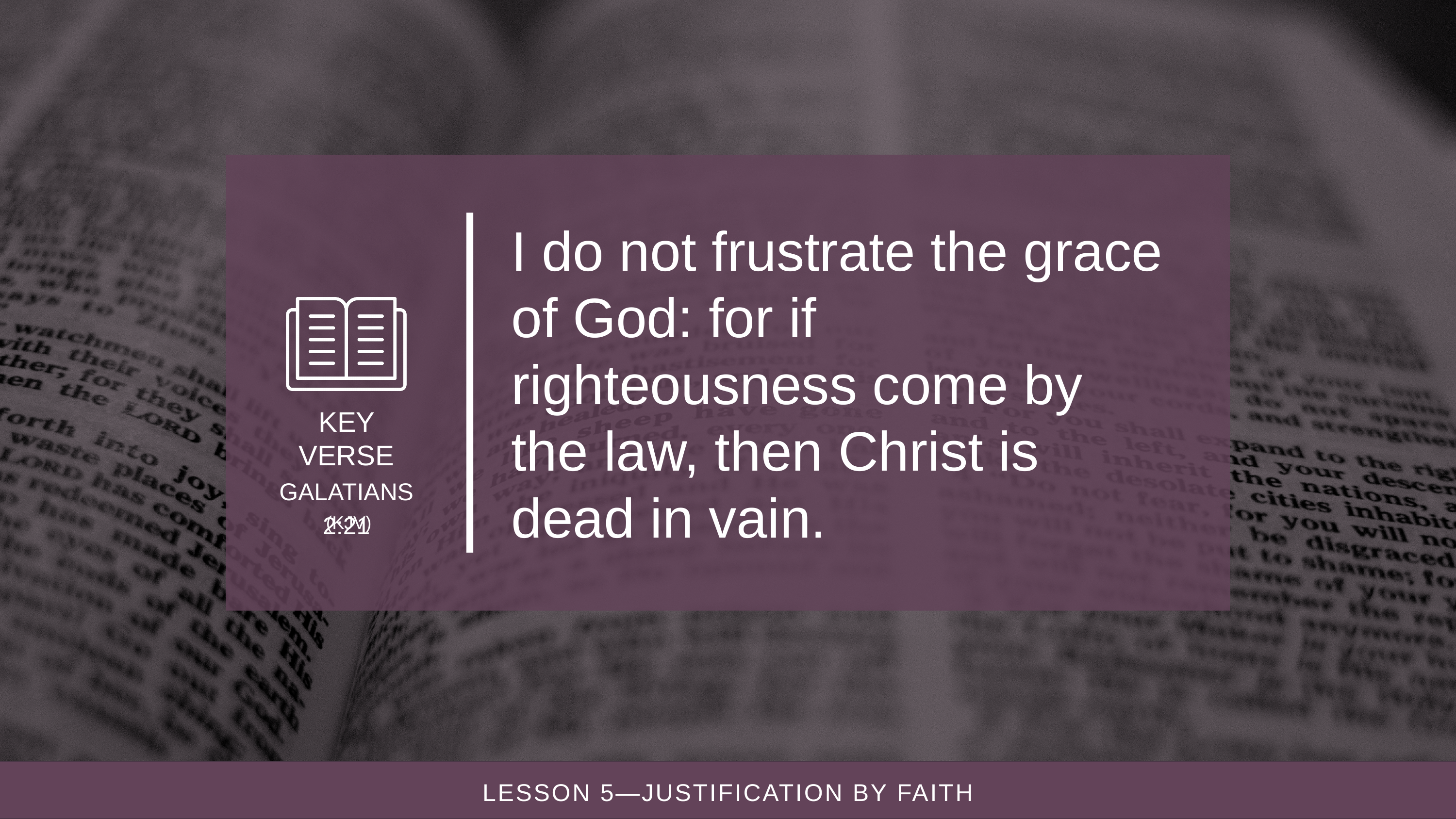

I do not frustrate the grace of God: for if righteousness come by the law, then Christ is dead in vain.
(KJV)